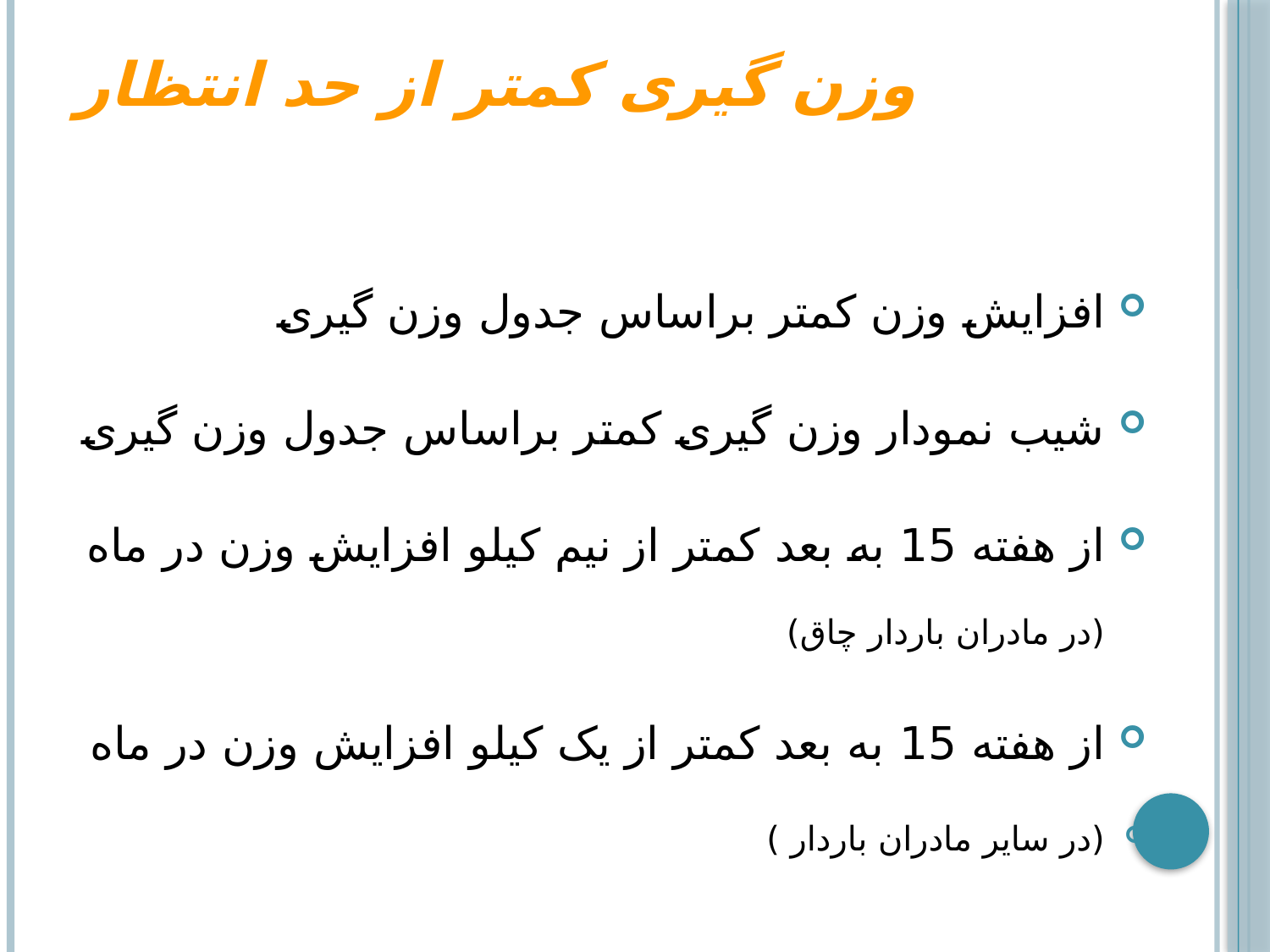

# وزن گیری کمتر از حد انتظار
افزایش وزن کمتر براساس جدول وزن گیری
شیب نمودار وزن گیری کمتر براساس جدول وزن گیری
از هفته 15 به بعد کمتر از نیم کیلو افزایش وزن در ماه (در مادران باردار چاق)
از هفته 15 به بعد کمتر از یک کیلو افزایش وزن در ماه
(در سایر مادران باردار )